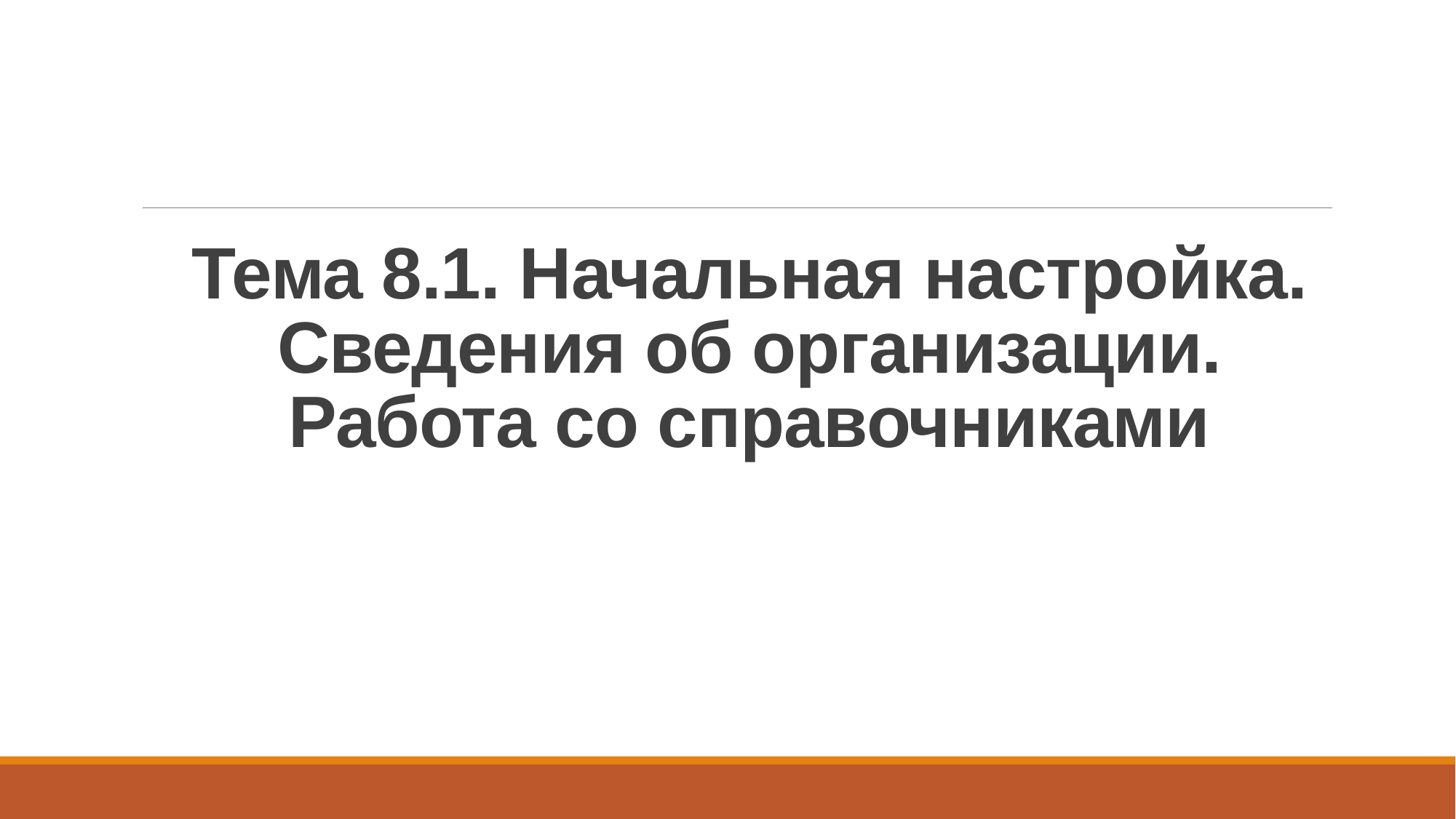

# Тема 8.1. Начальная настройка. Сведения об организации. Работа со справочниками